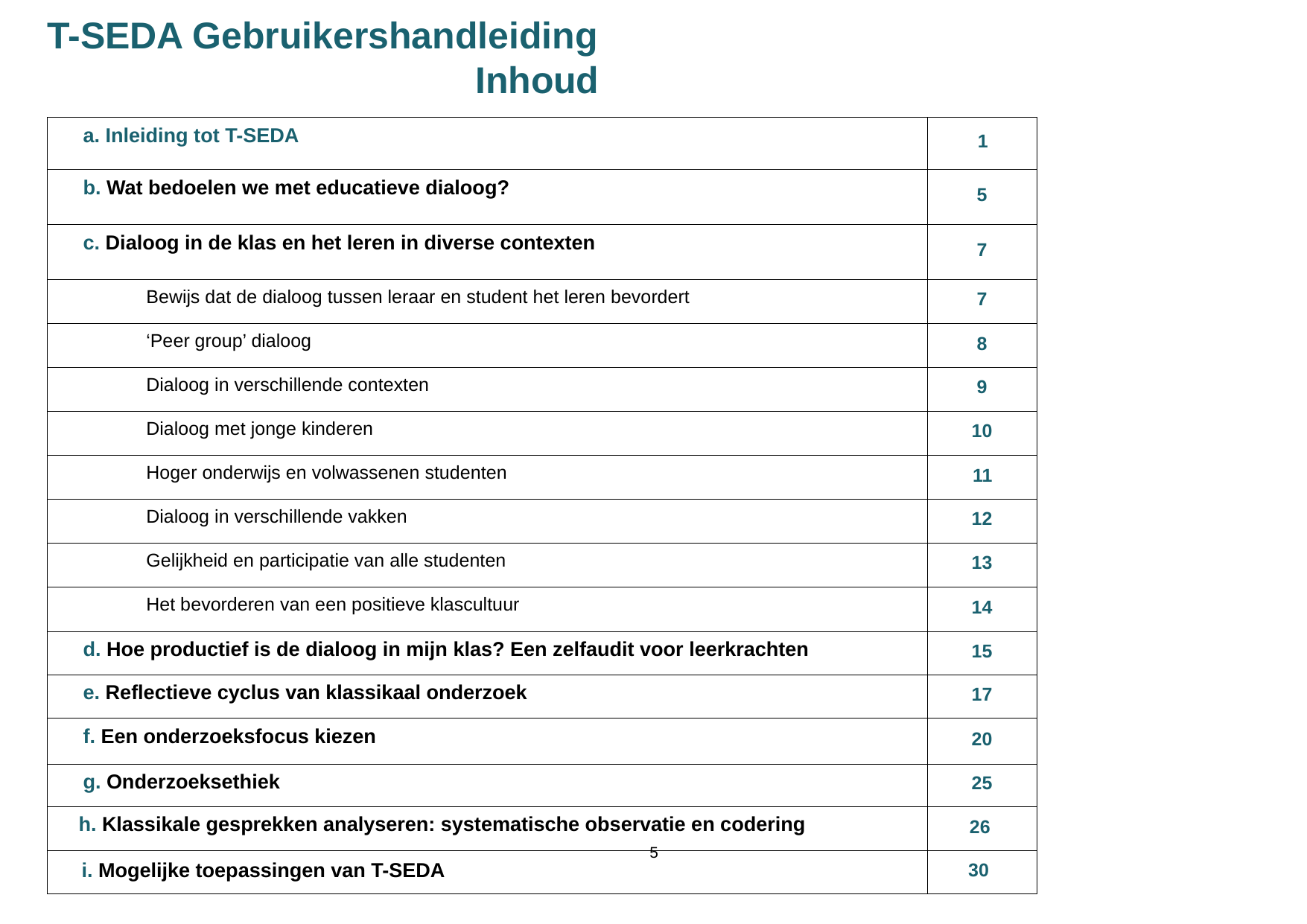

# T-SEDA Gebruikershandleiding
Inhoud
| a. Inleiding tot T-SEDA | 1 |
| --- | --- |
| b. Wat bedoelen we met educatieve dialoog? | 5 |
| c. Dialoog in de klas en het leren in diverse contexten | 7 |
| Bewijs dat de dialoog tussen leraar en student het leren bevordert | 7 |
| ‘Peer group’ dialoog | 8 |
| Dialoog in verschillende contexten | 9 |
| Dialoog met jonge kinderen | 10 |
| Hoger onderwijs en volwassenen studenten | 11 |
| Dialoog in verschillende vakken | 12 |
| Gelijkheid en participatie van alle studenten | 13 |
| Het bevorderen van een positieve klascultuur | 14 |
| d. Hoe productief is de dialoog in mijn klas? Een zelfaudit voor leerkrachten | 15 |
| e. Reflectieve cyclus van klassikaal onderzoek | 17 |
| f. Een onderzoeksfocus kiezen | 20 |
| g. Onderzoeksethiek | 25 |
| h. Klassikale gesprekken analyseren: systematische observatie en codering | 26 |
| 5 i. Mogelijke toepassingen van T-SEDA | 30 |